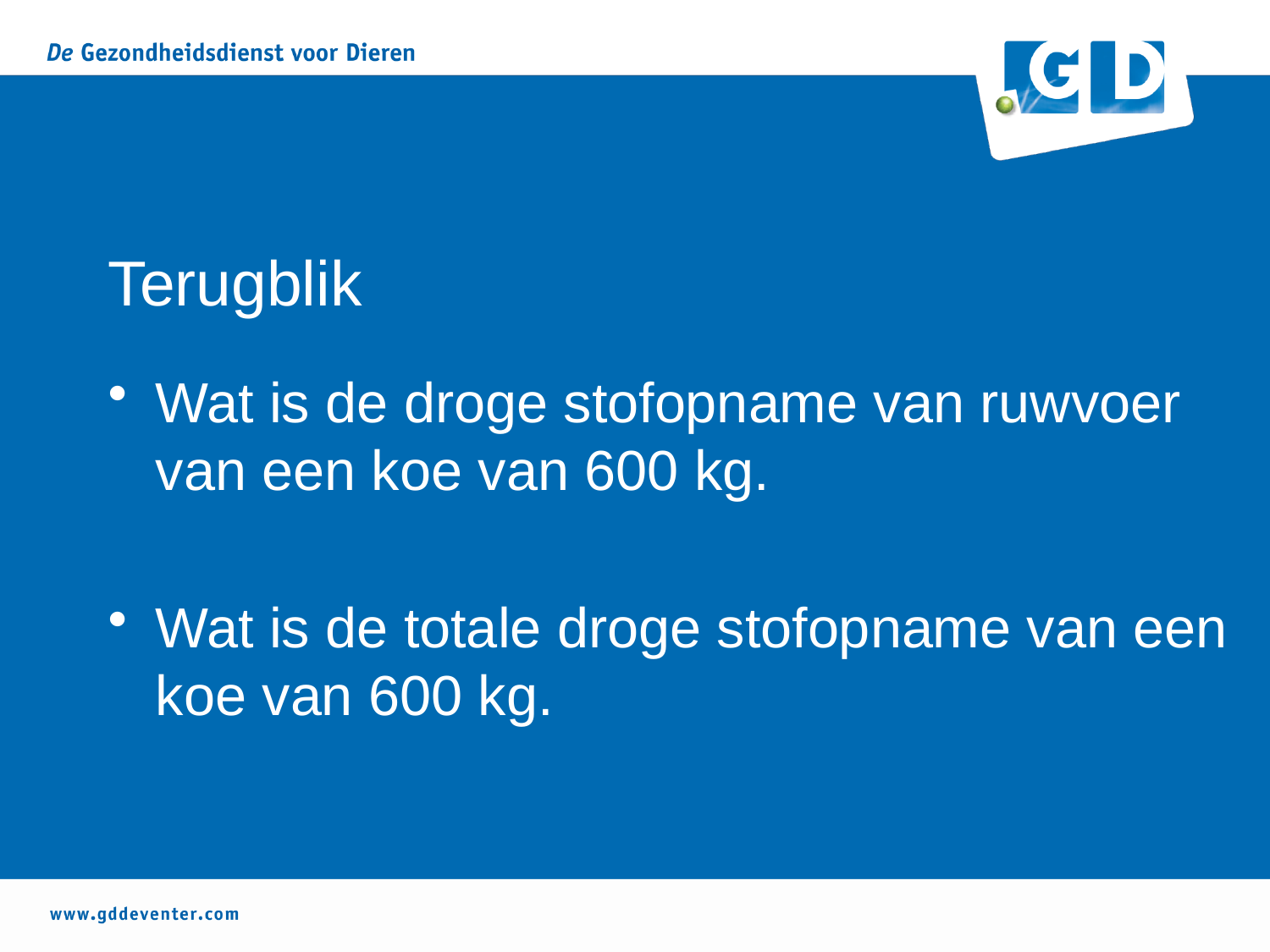

# Terugblik
Wat is de droge stofopname van ruwvoer van een koe van 600 kg.

Wat is de totale droge stofopname van een koe van 600 kg.